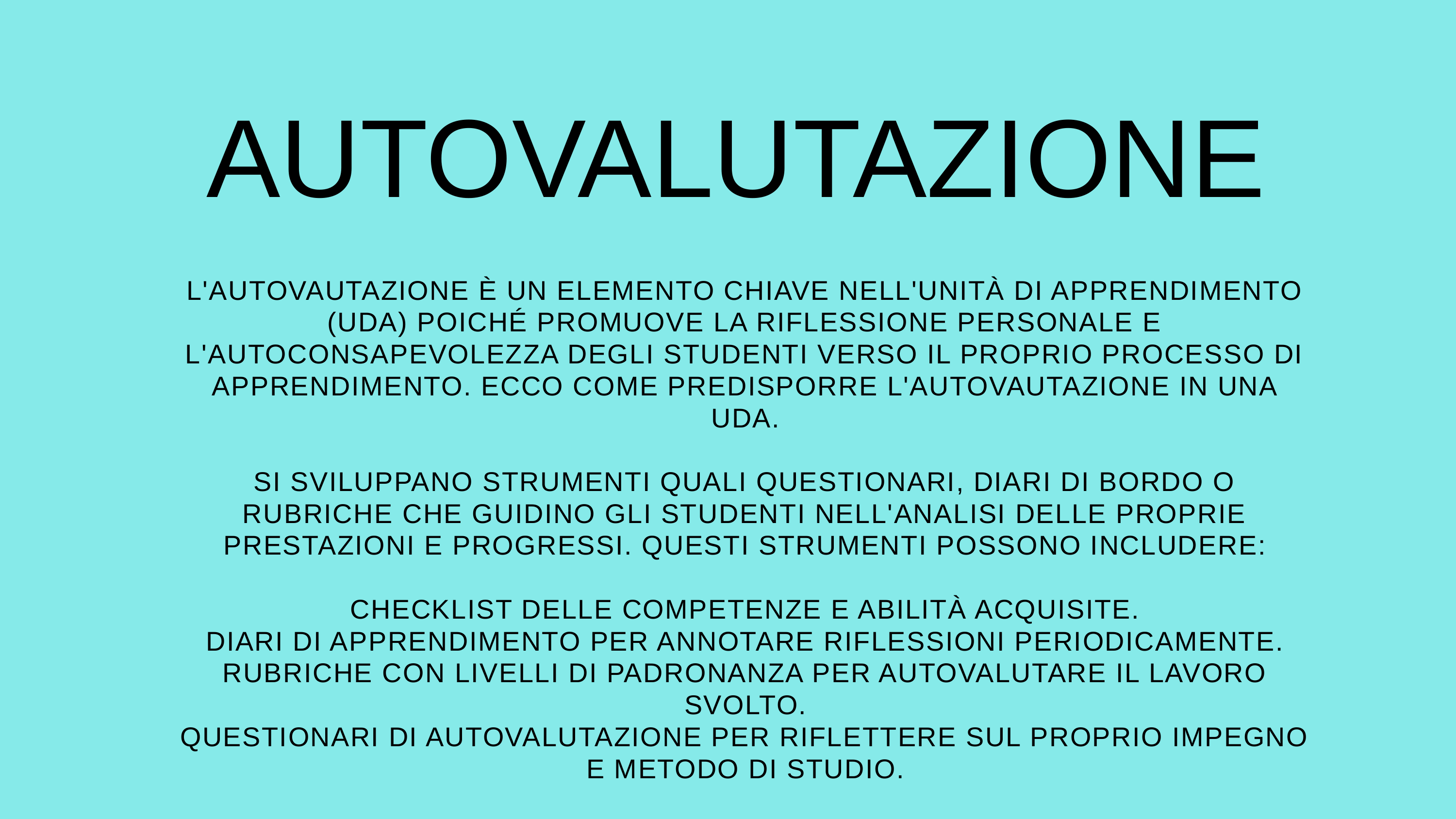

AUTOVALUTAZIONE
L'AUTOVAUTAZIONE È UN ELEMENTO CHIAVE NELL'UNITÀ DI APPRENDIMENTO (UDA) POICHÉ PROMUOVE LA RIFLESSIONE PERSONALE E L'AUTOCONSAPEVOLEZZA DEGLI STUDENTI VERSO IL PROPRIO PROCESSO DI APPRENDIMENTO. ECCO COME PREDISPORRE L'AUTOVAUTAZIONE IN UNA UDA.

SI SVILUPPANO STRUMENTI QUALI QUESTIONARI, DIARI DI BORDO O RUBRICHE CHE GUIDINO GLI STUDENTI NELL'ANALISI DELLE PROPRIE PRESTAZIONI E PROGRESSI. QUESTI STRUMENTI POSSONO INCLUDERE:

CHECKLIST DELLE COMPETENZE E ABILITÀ ACQUISITE.
DIARI DI APPRENDIMENTO PER ANNOTARE RIFLESSIONI PERIODICAMENTE.
RUBRICHE CON LIVELLI DI PADRONANZA PER AUTOVALUTARE IL LAVORO SVOLTO.
QUESTIONARI DI AUTOVALUTAZIONE PER RIFLETTERE SUL PROPRIO IMPEGNO E METODO DI STUDIO.